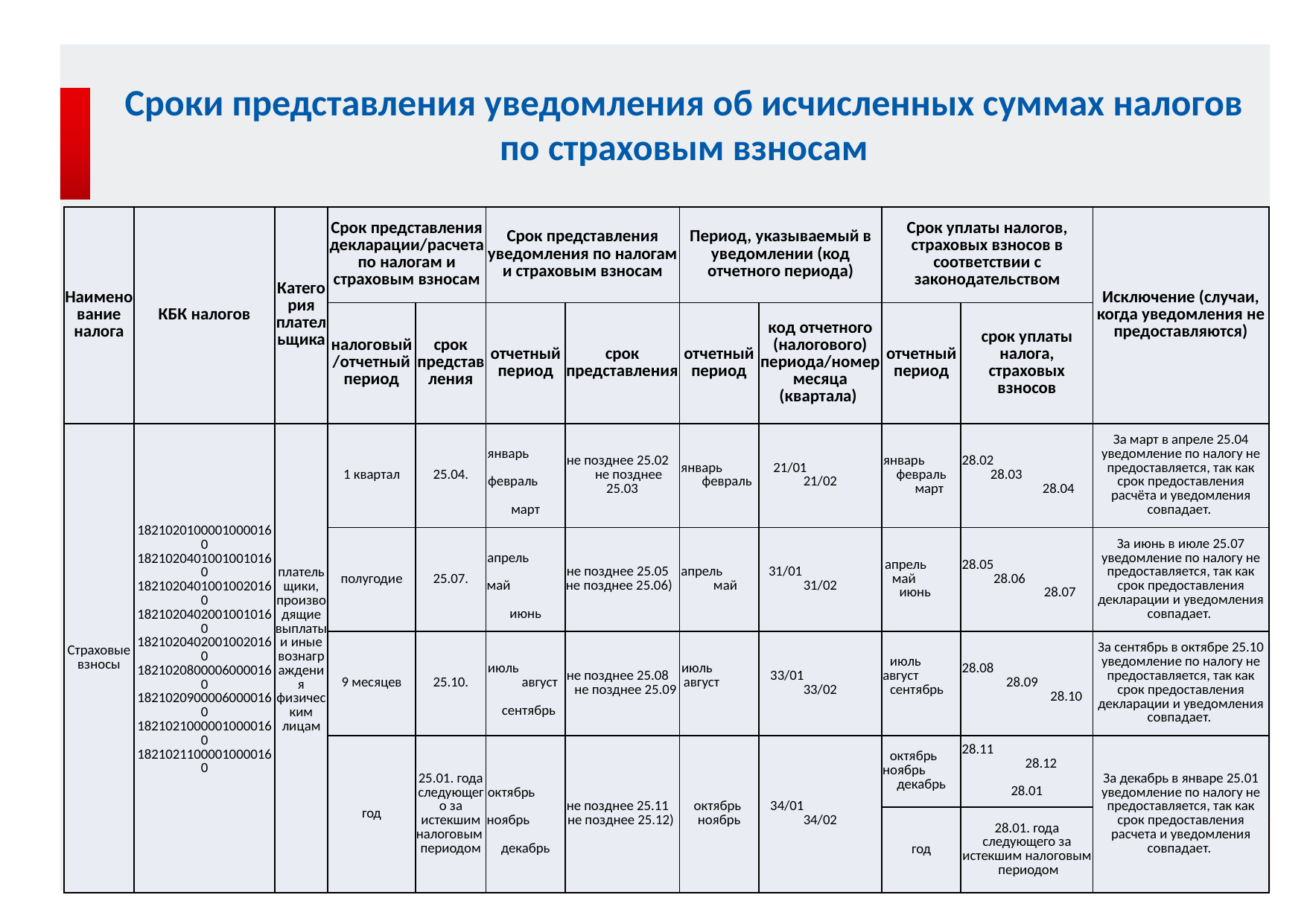

# Cроки представления уведомления об исчисленных суммах налогов по страховым взносам
| Наименование налога | КБК налогов | Категория плательщика | Срок представления декларации/расчета по налогам и страховым взносам |  | Срок представления уведомления по налогам и страховым взносам |  | Период, указываемый в уведомлении (код отчетного периода) |  | Срок уплаты налогов, страховых взносов в соответствии с законодательством |  | Исключение (случаи, когда уведомления не предоставляются) |
| --- | --- | --- | --- | --- | --- | --- | --- | --- | --- | --- | --- |
|  |  |  | налоговый/отчетный период | срок представления | отчетный период | срок представления | отчетный период | код отчетного (налогового) периода/номер месяца (квартала) | отчетный период | срок уплаты налога, страховых взносов |  |
| Страховые взносы | 18210201000010000160 18210204010010010160 18210204010010020160 18210204020010010160 18210204020010020160 18210208000060000160 18210209000060000160 18210210000010000160 18210211000010000160 | плательщики, производящие выплаты и иные вознаграждения физическим лицам | 1 квартал | 25.04. | январь февраль март | не позднее 25.02 не позднее 25.03 | январь февраль | 21/01 21/02 | январь февраль март | 28.02 28.03 28.04 | За март в апреле 25.04 уведомление по налогу не предоставляется, так как срок предоставления расчёта и уведомления совпадает. |
|  |  |  | полугодие | 25.07. | апрель май июнь | не позднее 25.05 не позднее 25.06) | апрель май | 31/01 31/02 | апрель май июнь | 28.05 28.06 28.07 | За июнь в июле 25.07 уведомление по налогу не предоставляется, так как срок предоставления декларации и уведомления совпадает. |
|  |  |  | 9 месяцев | 25.10. | июль август сентябрь | не позднее 25.08 не позднее 25.09 | июль август | 33/01 33/02 | июль август сентябрь | 28.08 28.09 28.10 | За сентябрь в октябре 25.10 уведомление по налогу не предоставляется, так как срок предоставления декларации и уведомления совпадает. |
|  |  |  | год | 25.01. года следующего за истекшим налоговым периодом | октябрь ноябрь декабрь | не позднее 25.11 не позднее 25.12) | октябрь ноябрь | 34/01 34/02 | октябрь ноябрь декабрь | 28.11 28.12 28.01 | За декабрь в январе 25.01 уведомление по налогу не предоставляется, так как срок предоставления расчета и уведомления совпадает. |
|  |  |  |  |  |  |  |  |  | год | 28.01. года следующего за истекшим налоговым периодом |  |
8